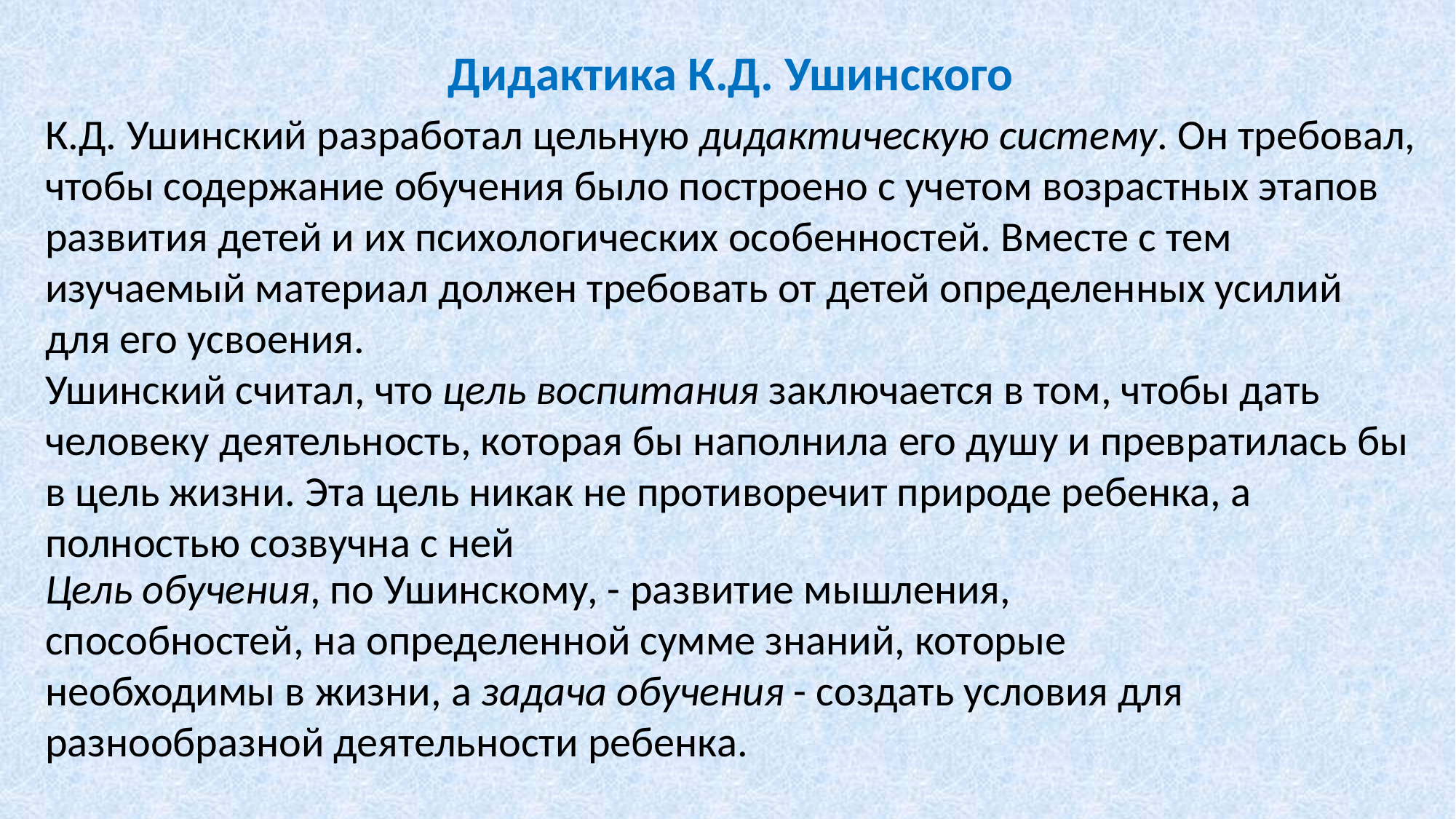

Дидактика К.Д. Ушинского
К.Д. Ушинский разработал цельную дидактическую систему. Он требовал, чтобы содержание обучения было построено с учетом возрастных этапов развития детей и их психологических особенностей. Вместе с тем изучаемый материал должен требовать от детей определенных усилий для его усвоения.
Ушинский считал, что цель воспитания заключается в том, чтобы дать человеку деятельность, которая бы наполнила его душу и превратилась бы в цель жизни. Эта цель никак не противоречит природе ребенка, а полностью созвучна с ней
Цель обучения, по Ушинскому, - развитие мышления, способностей, на определенной сумме знаний, которые необходимы в жизни, а задача обучения - создать условия для разнообразной деятельности ребенка.